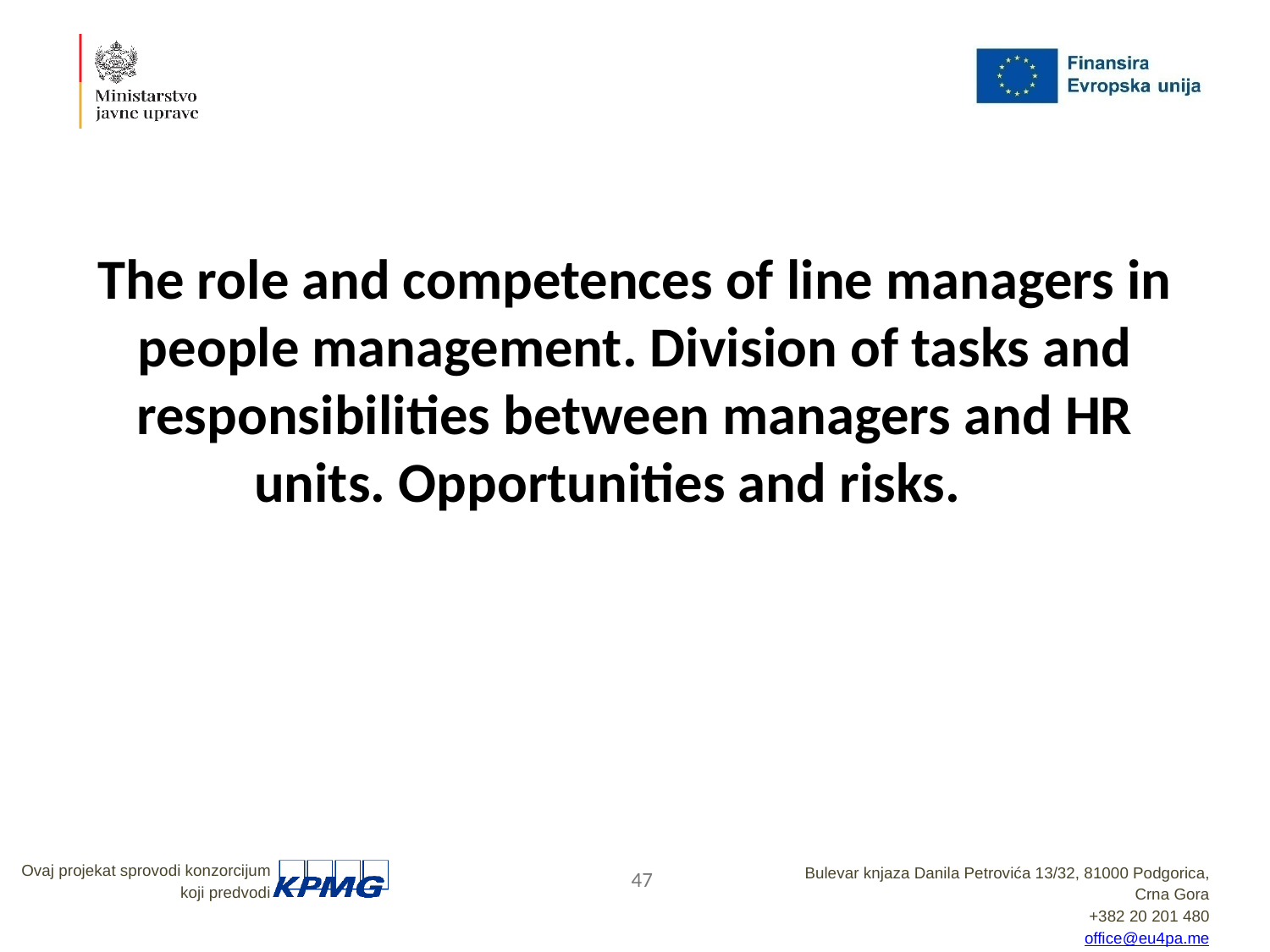

The role and competences of line managers in people management. Division of tasks and responsibilities between managers and HR units. Opportunities and risks.

47